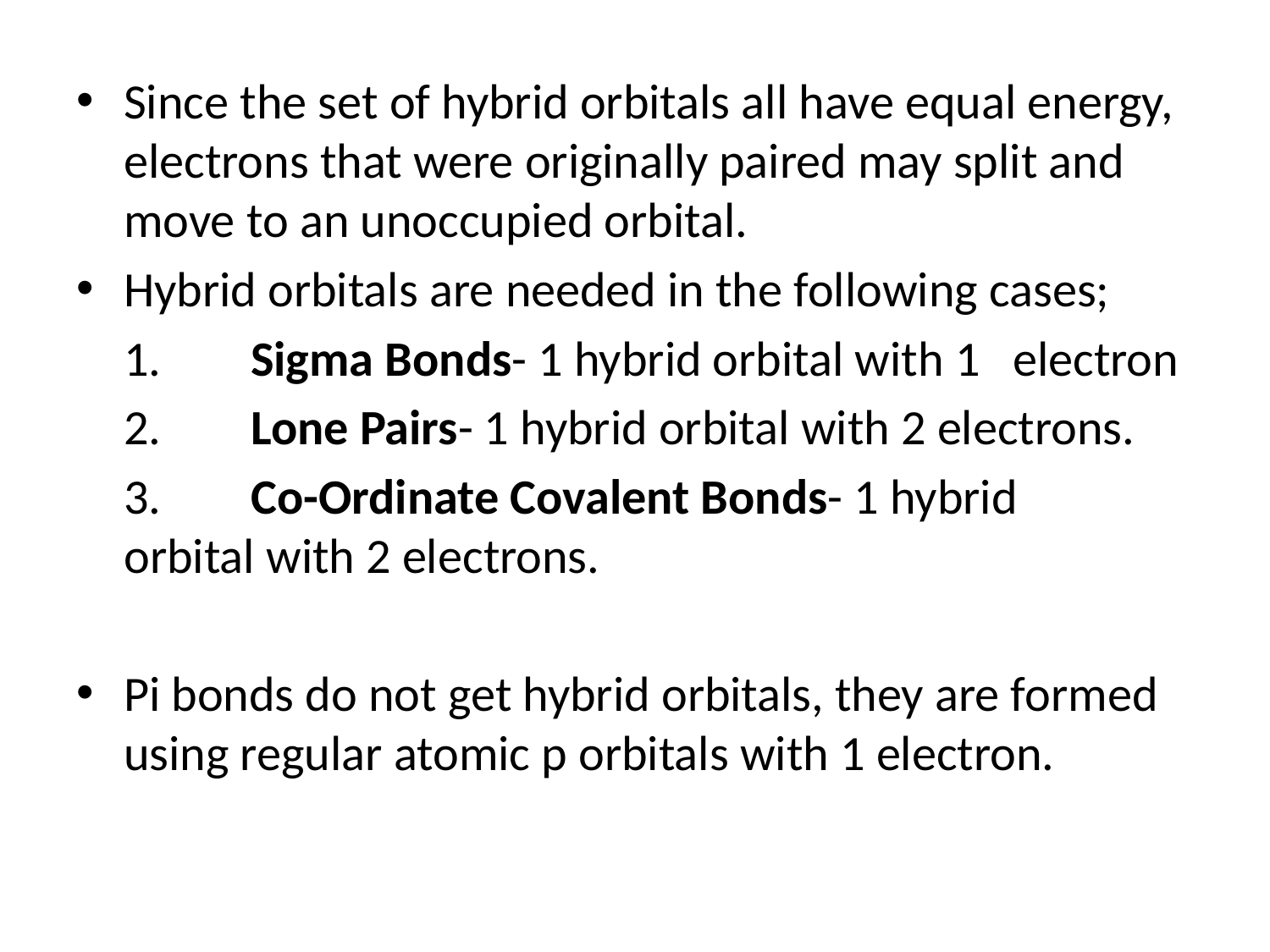

Since the set of hybrid orbitals all have equal energy, electrons that were originally paired may split and move to an unoccupied orbital.
Hybrid orbitals are needed in the following cases;
	1.	Sigma Bonds- 1 hybrid orbital with 1 	electron
	2.	Lone Pairs- 1 hybrid orbital with 2 electrons.
	3.	Co-Ordinate Covalent Bonds- 1 hybrid 	orbital with 2 electrons.

Pi bonds do not get hybrid orbitals, they are formed using regular atomic p orbitals with 1 electron.